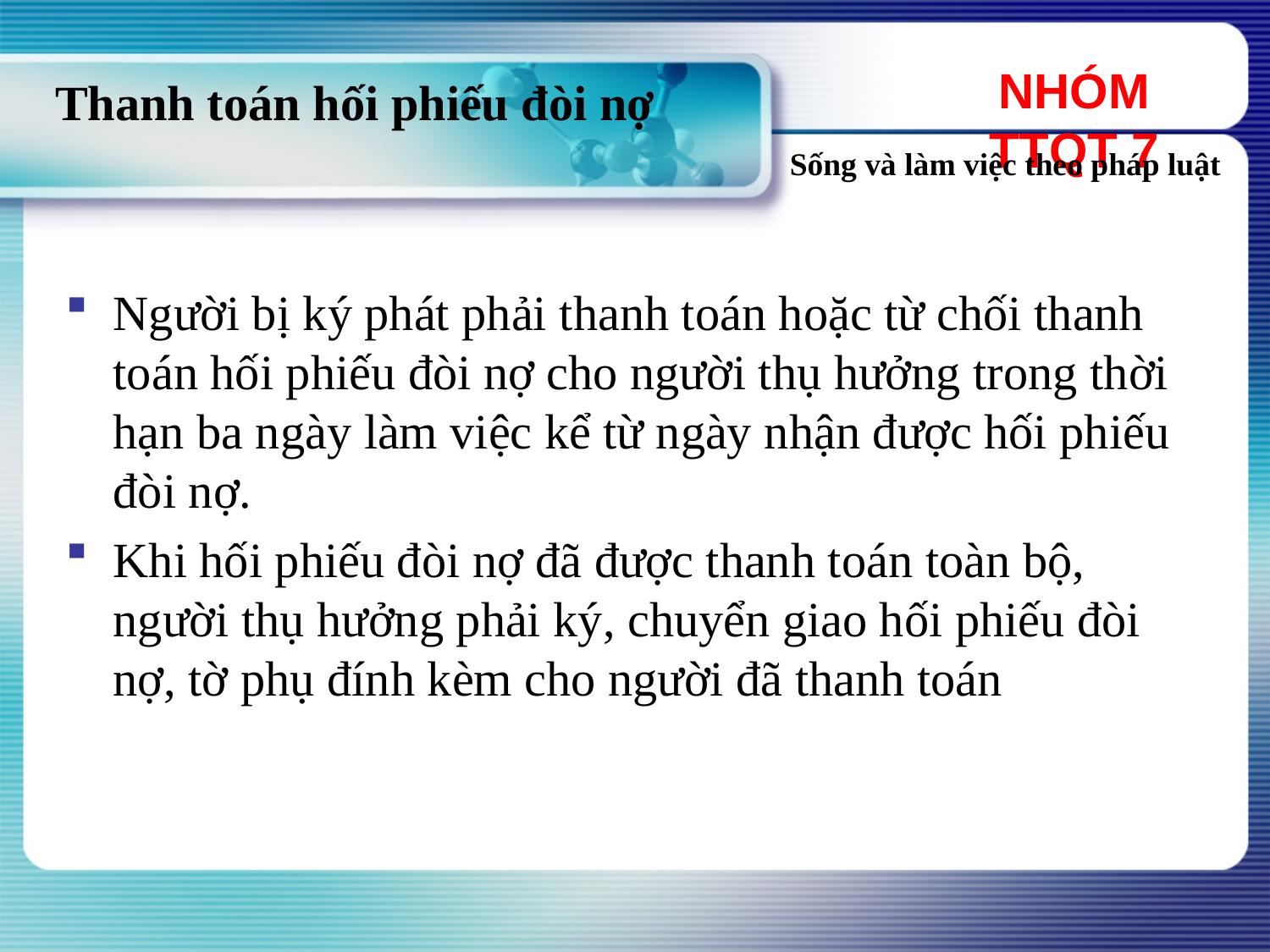

NHÓM TTQT 7
# Thanh toán hối phiếu đòi nợ
Sống và làm việc theo pháp luật
Người bị ký phát phải thanh toán hoặc từ chối thanh toán hối phiếu đòi nợ cho người thụ hưởng trong thời hạn ba ngày làm việc kể từ ngày nhận được hối phiếu đòi nợ.
Khi hối phiếu đòi nợ đã được thanh toán toàn bộ, người thụ hưởng phải ký, chuyển giao hối phiếu đòi nợ, tờ phụ đính kèm cho người đã thanh toán